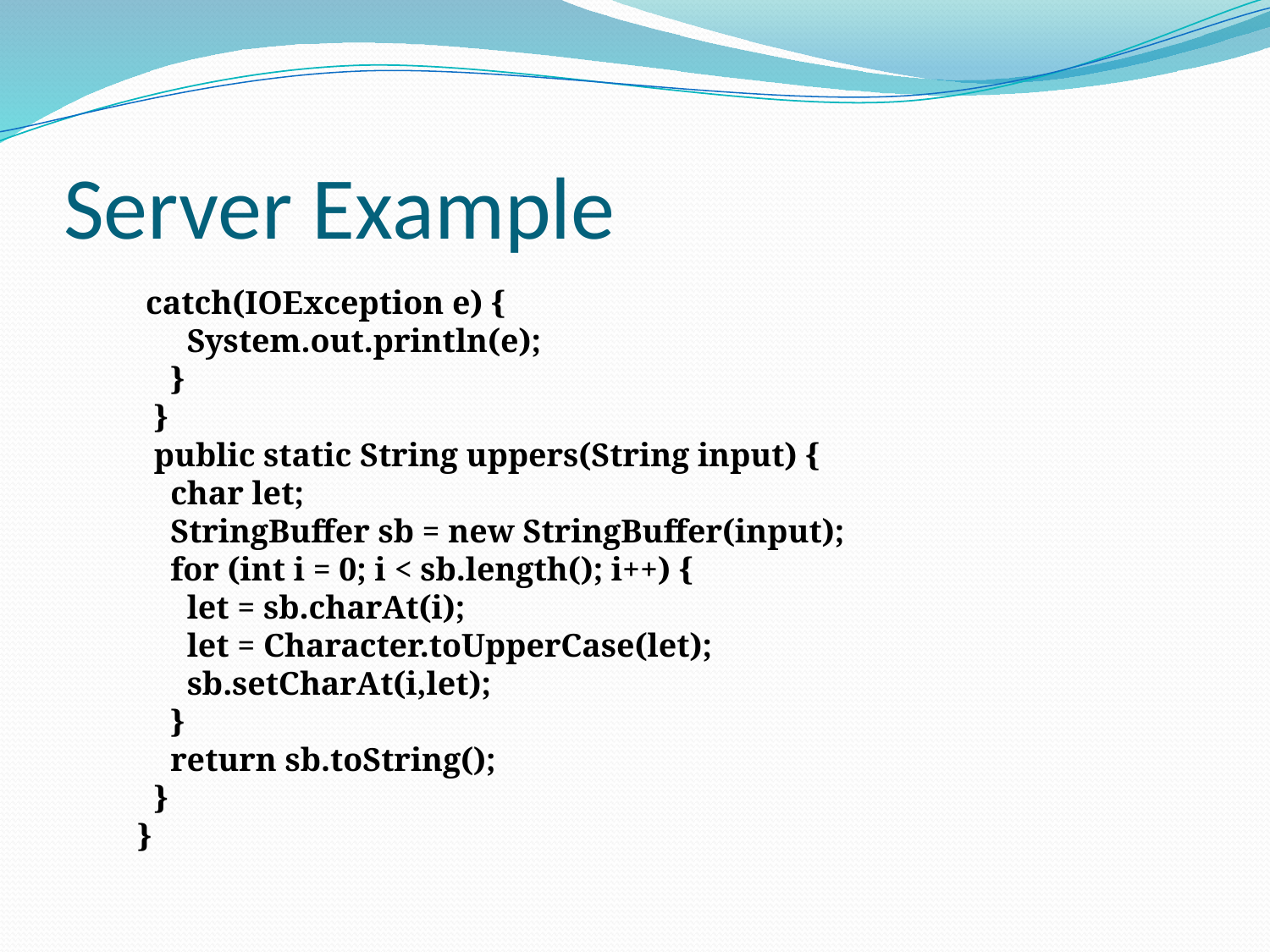

# Server Example
 catch(IOException e) {
      System.out.println(e);
    }
  }
  public static String uppers(String input) {
    char let;
    StringBuffer sb = new StringBuffer(input);
    for (int i = 0; i < sb.length(); i++) {
      let = sb.charAt(i);
      let = Character.toUpperCase(let);
      sb.setCharAt(i,let);
    }
    return sb.toString();
  }
}